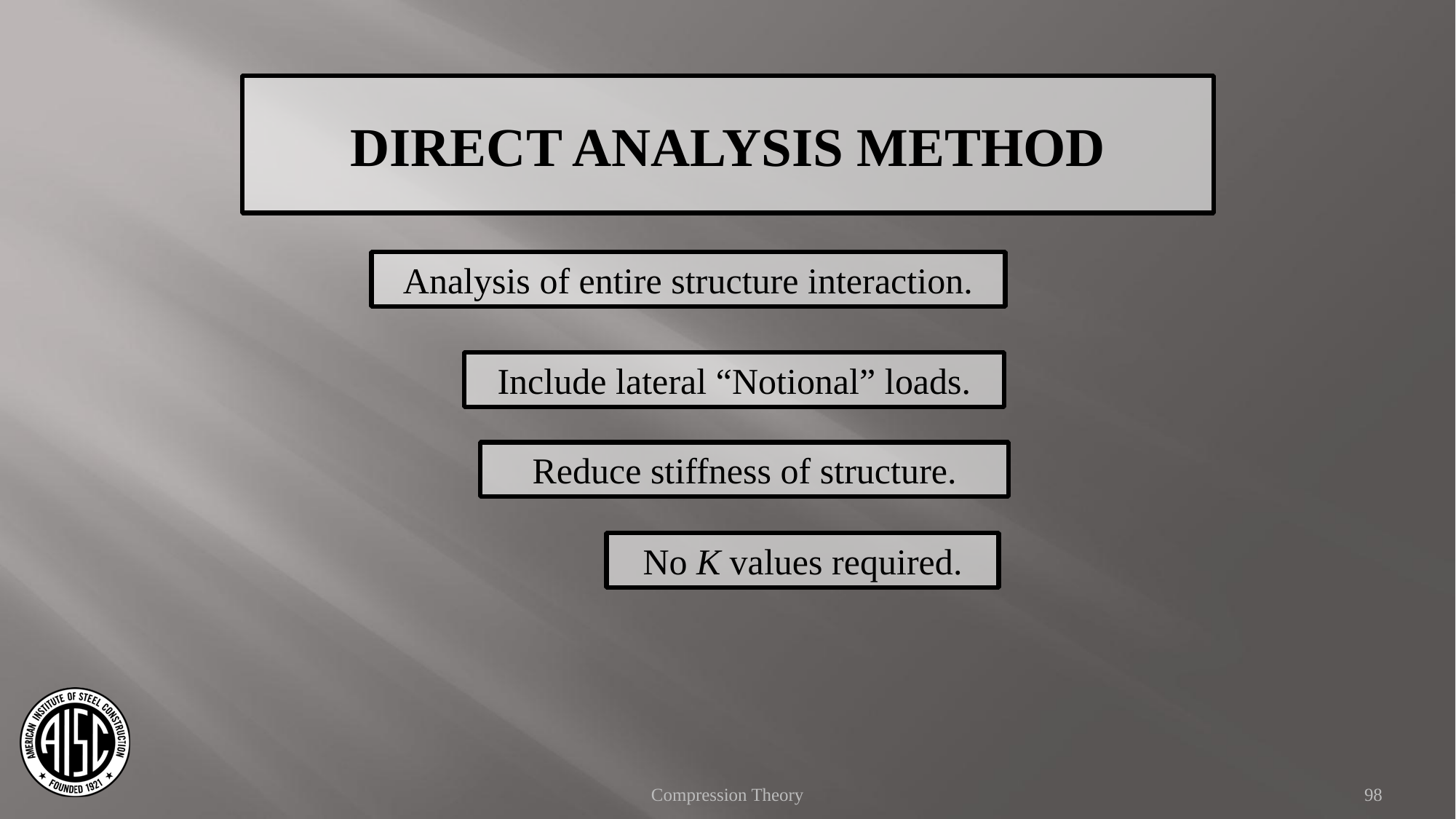

DIRECT ANALYSIS METHOD
Analysis of entire structure interaction.
Include lateral “Notional” loads.
Reduce stiffness of structure.
No K values required.
Compression Theory
98